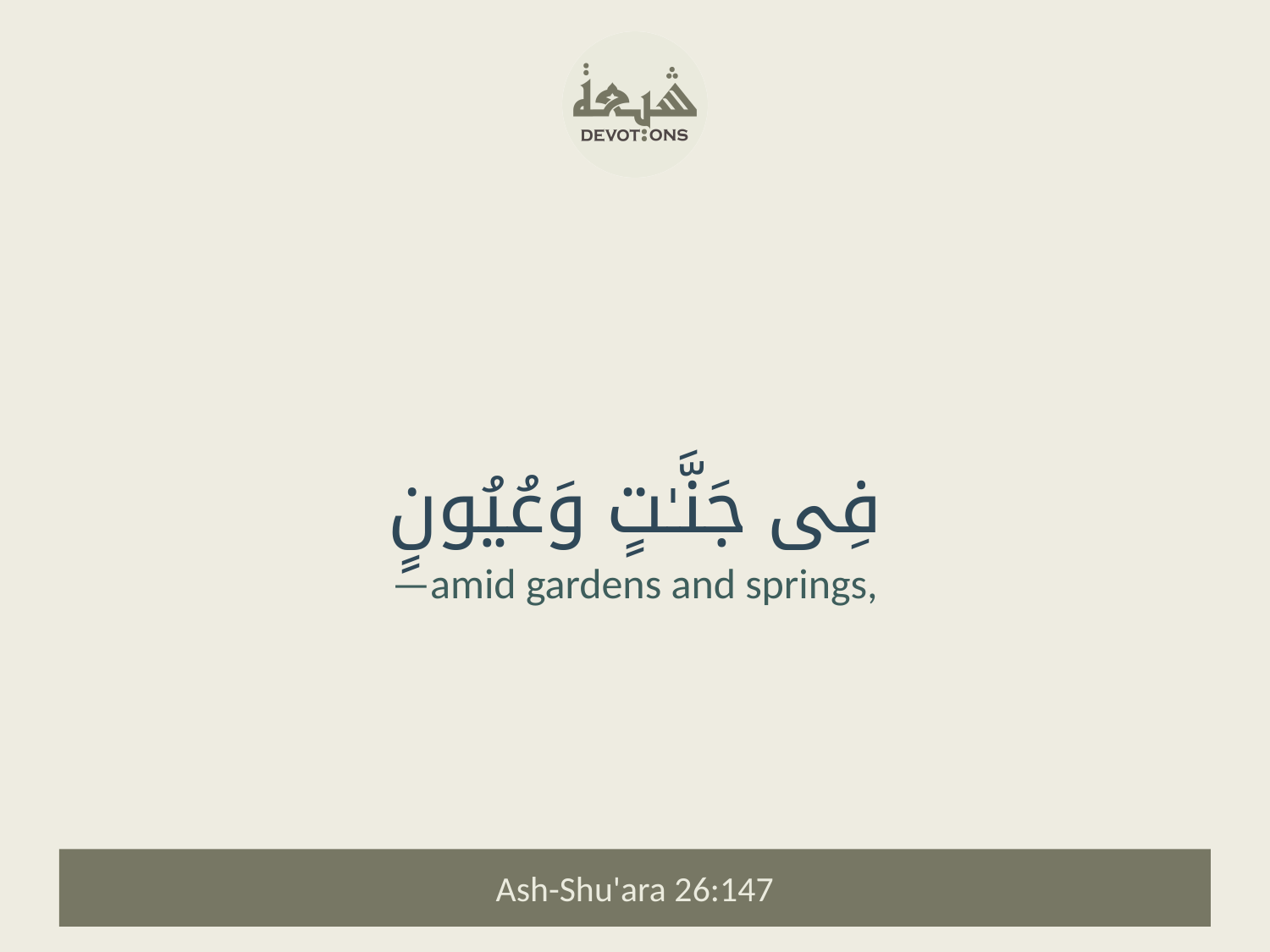

فِى جَنَّـٰتٍ وَعُيُونٍ
—amid gardens and springs,
Ash-Shu'ara 26:147